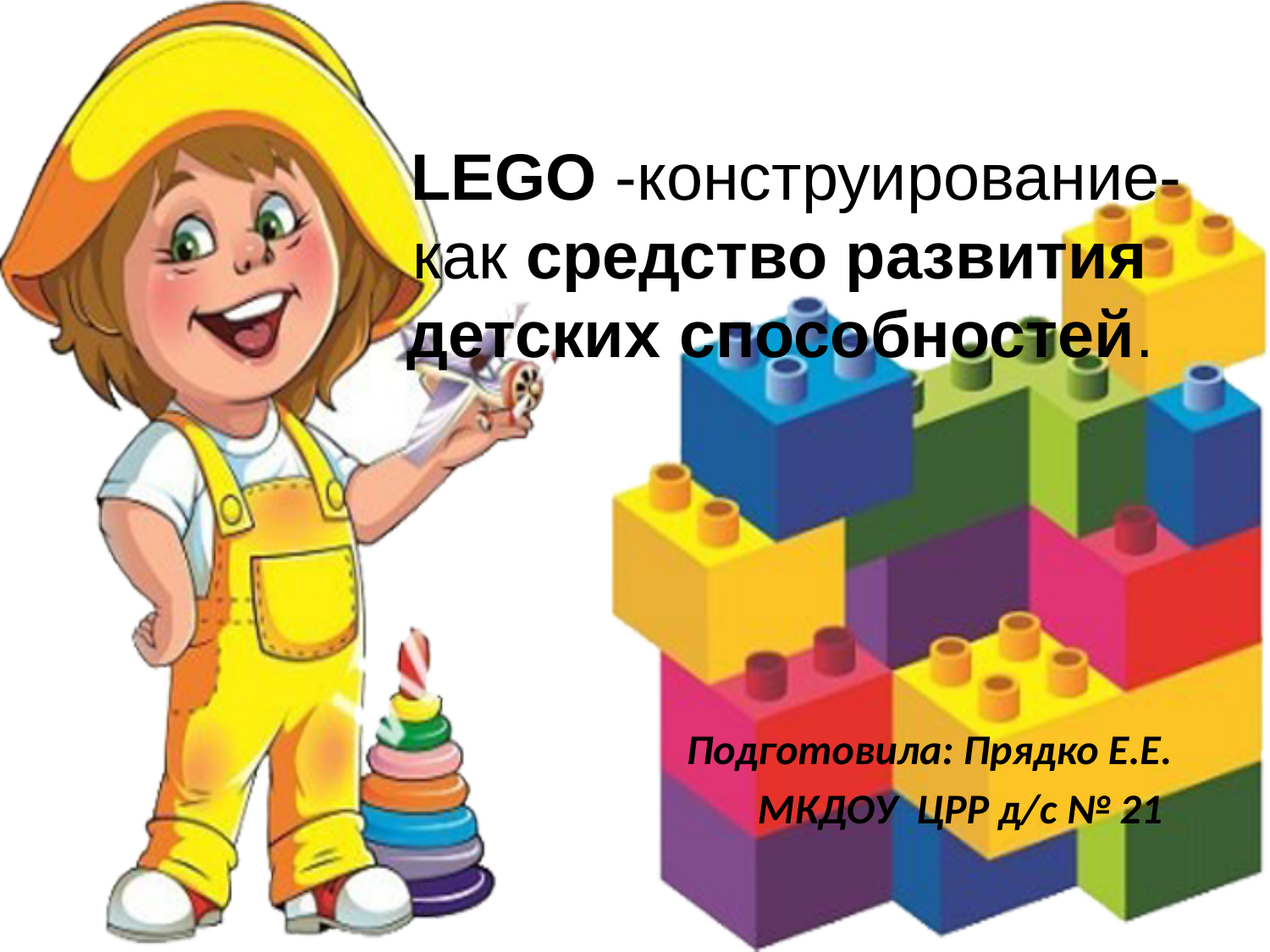

# LEGO -конструирование- как средство развития детских способностей.
Подготовила: Прядко Е.Е.
МКДОУ  ЦРР д/с № 21